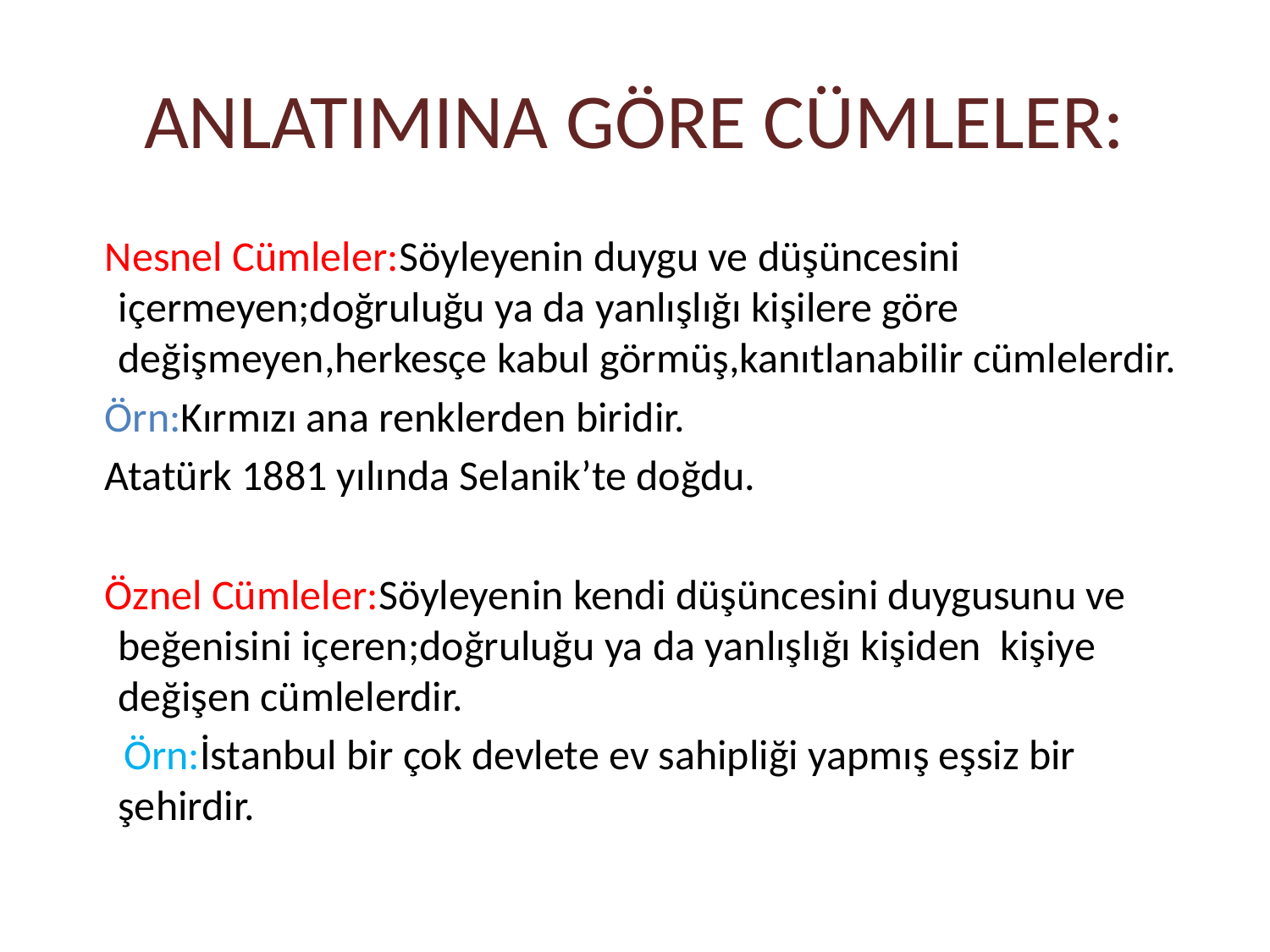

# ANLATIMINA GÖRE CÜMLELER:
   Nesnel Cümleler:Söyleyenin duygu ve düşüncesini içermeyen;doğruluğu ya da yanlışlığı kişilere göre değişmeyen,herkesçe kabul görmüş,kanıtlanabilir cümlelerdir.
   Örn:Kırmızı ana renklerden biridir.
   Atatürk 1881 yılında Selanik’te doğdu.

   Öznel Cümleler:Söyleyenin kendi düşüncesini duygusunu ve beğenisini içeren;doğruluğu ya da yanlışlığı kişiden  kişiye değişen cümlelerdir.
     Örn:İstanbul bir çok devlete ev sahipliği yapmış eşsiz bir şehirdir.